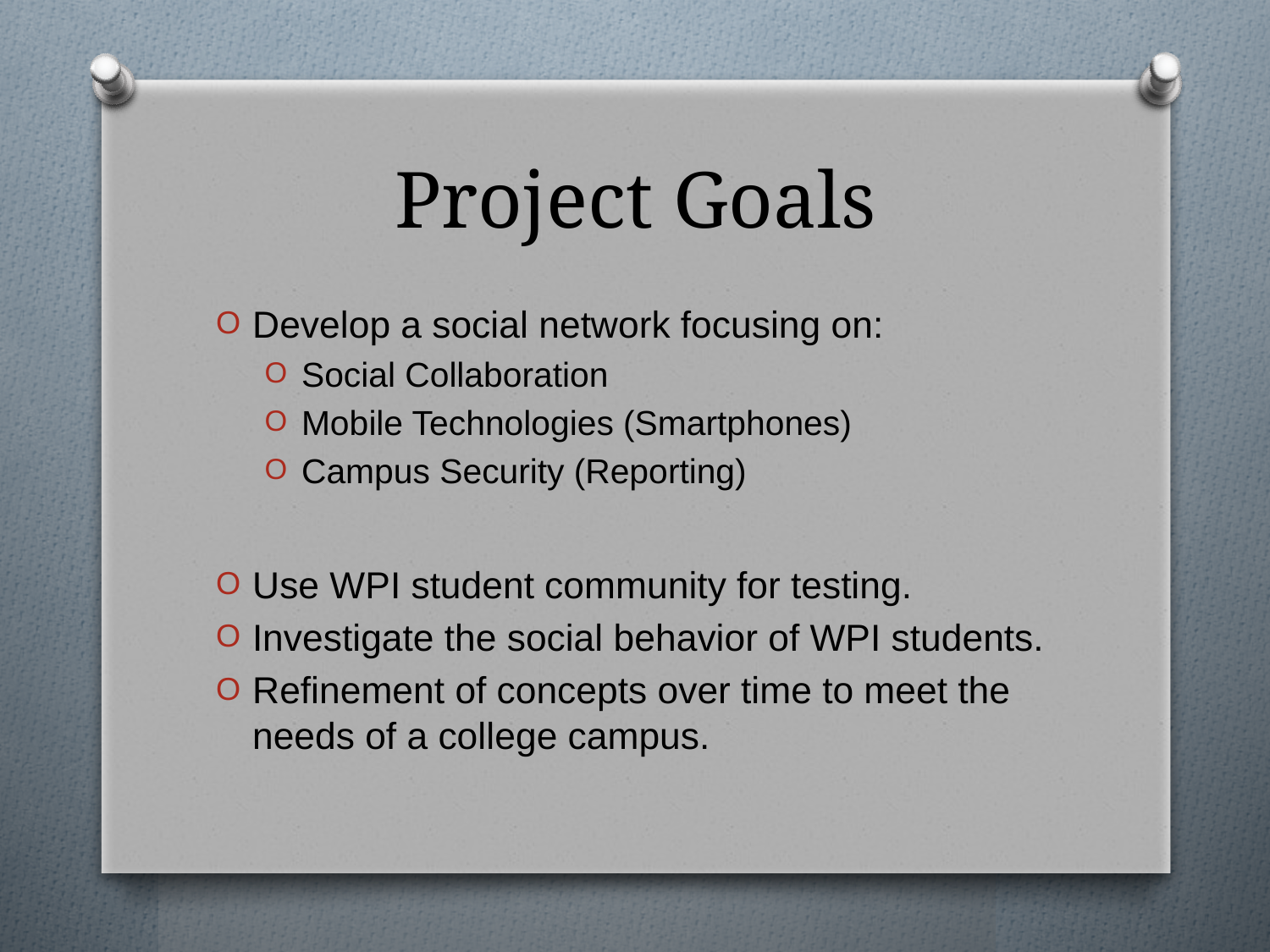

# Project Goals
Develop a social network focusing on:
Social Collaboration
Mobile Technologies (Smartphones)
Campus Security (Reporting)

Use WPI student community for testing.
Investigate the social behavior of WPI students.
Refinement of concepts over time to meet the needs of a college campus.